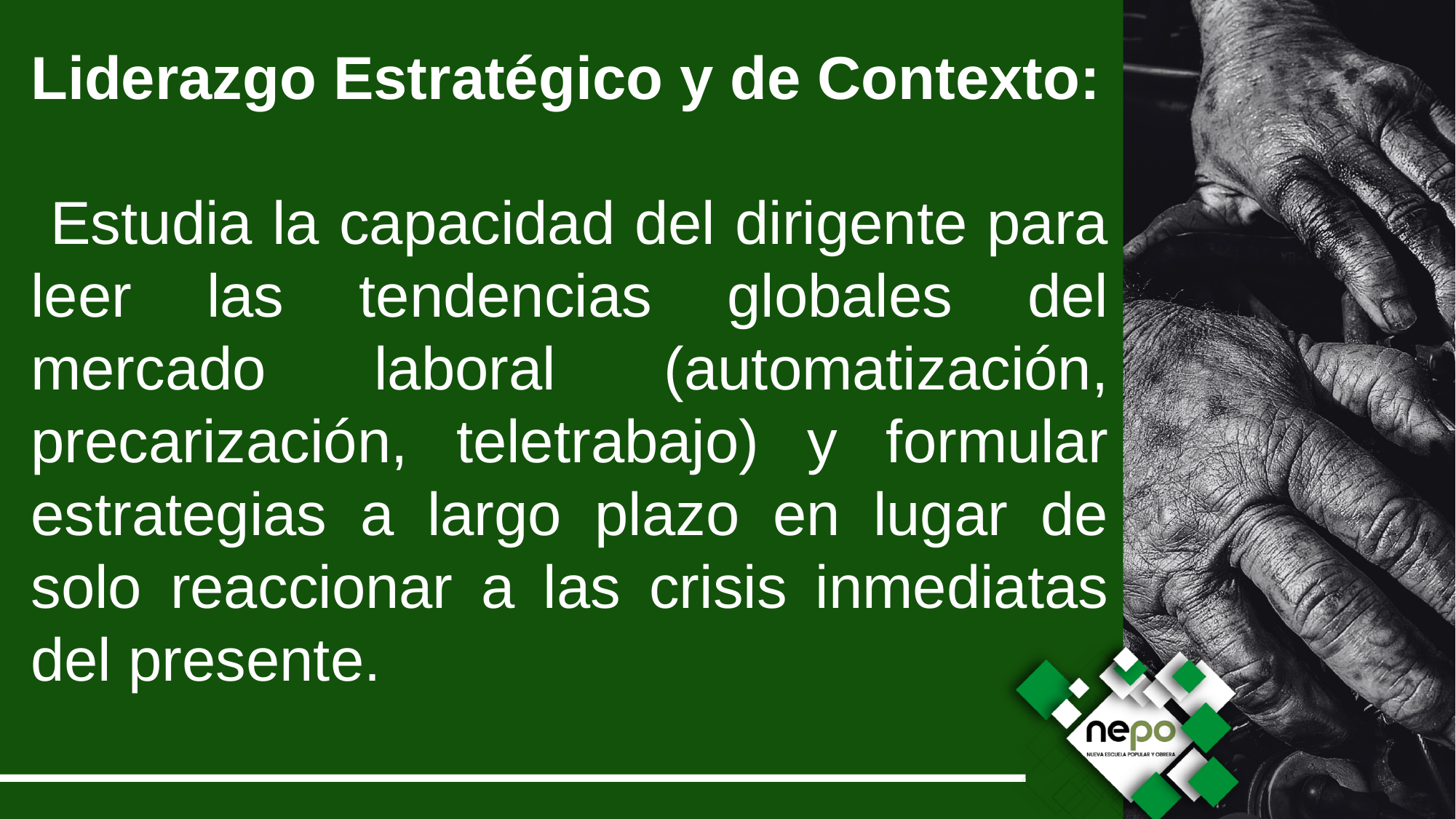

Liderazgo Estratégico y de Contexto:

 Estudia la capacidad del dirigente para leer las tendencias globales del mercado laboral (automatización, precarización, teletrabajo) y formular estrategias a largo plazo en lugar de solo reaccionar a las crisis inmediatas del presente.